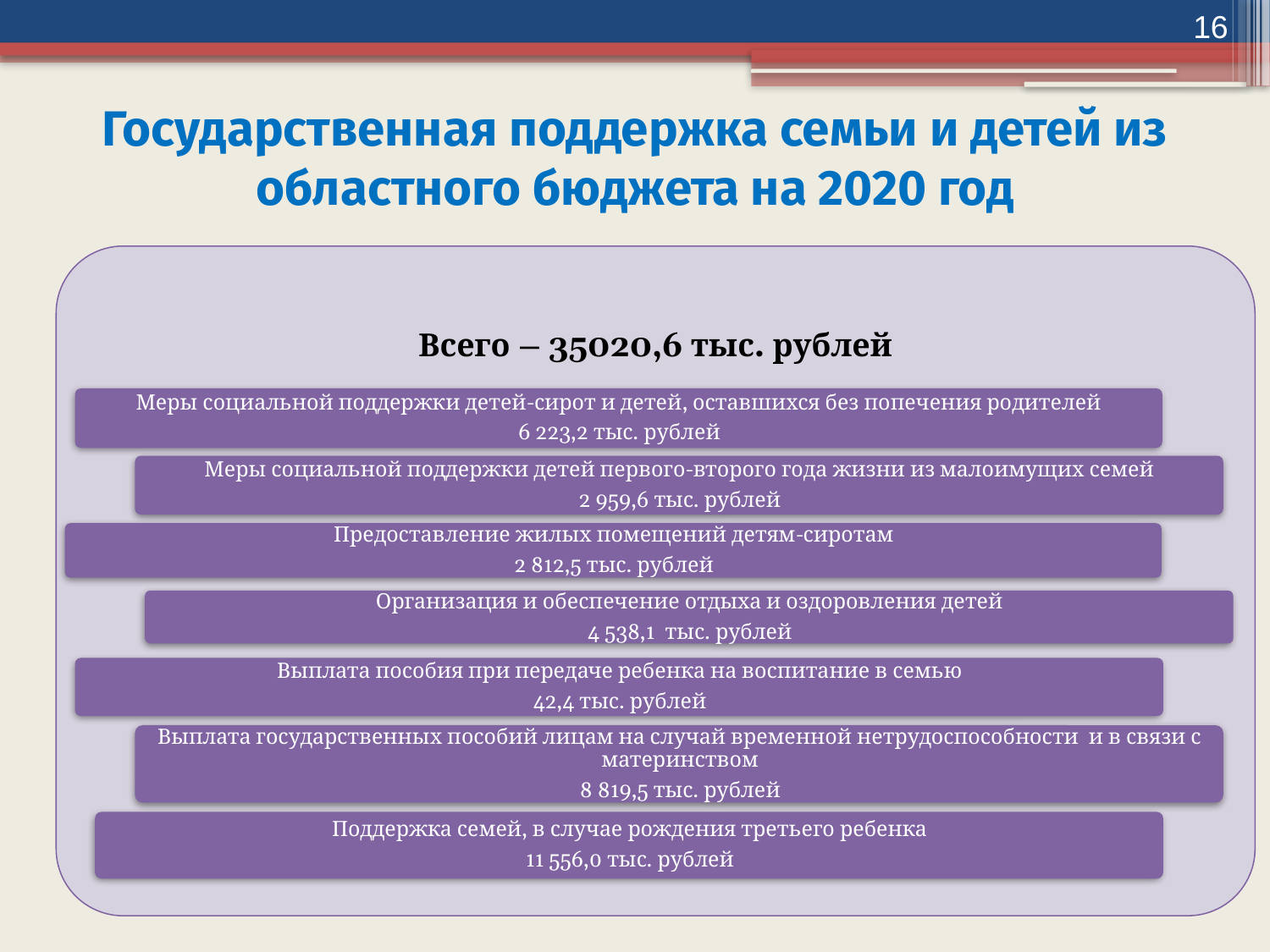

16
# Государственная поддержка семьи и детей из областного бюджета на 2020 год
Всего – 35020,6 тыс. рублей
Меры социальной поддержки детей-сирот и детей, оставшихся без попечения родителей
6 223,2 тыс. рублей
Меры социальной поддержки детей первого-второго года жизни из малоимущих семей
2 959,6 тыс. рублей
Предоставление жилых помещений детям-сиротам
2 812,5 тыс. рублей
Организация и обеспечение отдыха и оздоровления детей
4 538,1  тыс. рублей
Выплата пособия при передаче ребенка на воспитание в семью
42,4 тыс. рублей
Выплата государственных пособий лицам на случай временной нетрудоспособности  и в связи с материнством
8 819,5 тыс. рублей
Поддержка семей, в случае рождения третьего ребенка
11 556,0 тыс. рублей